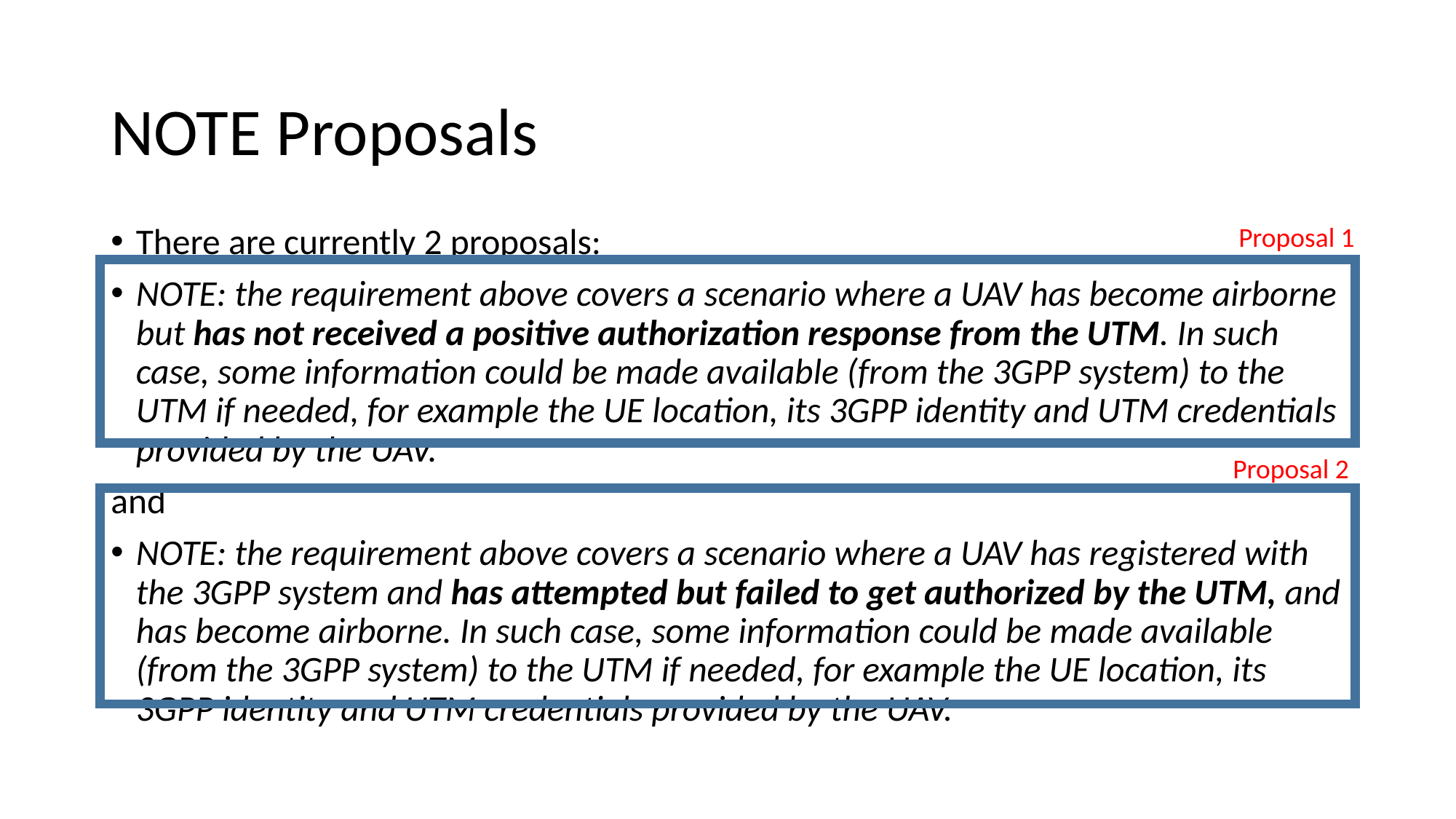

# NOTE Proposals
Proposal 1
There are currently 2 proposals:
NOTE: the requirement above covers a scenario where a UAV has become airborne but has not received a positive authorization response from the UTM. In such case, some information could be made available (from the 3GPP system) to the UTM if needed, for example the UE location, its 3GPP identity and UTM credentials provided by the UAV.
and
NOTE: the requirement above covers a scenario where a UAV has registered with the 3GPP system and has attempted but failed to get authorized by the UTM, and has become airborne. In such case, some information could be made available (from the 3GPP system) to the UTM if needed, for example the UE location, its 3GPP identity and UTM credentials provided by the UAV.

Proposal 2